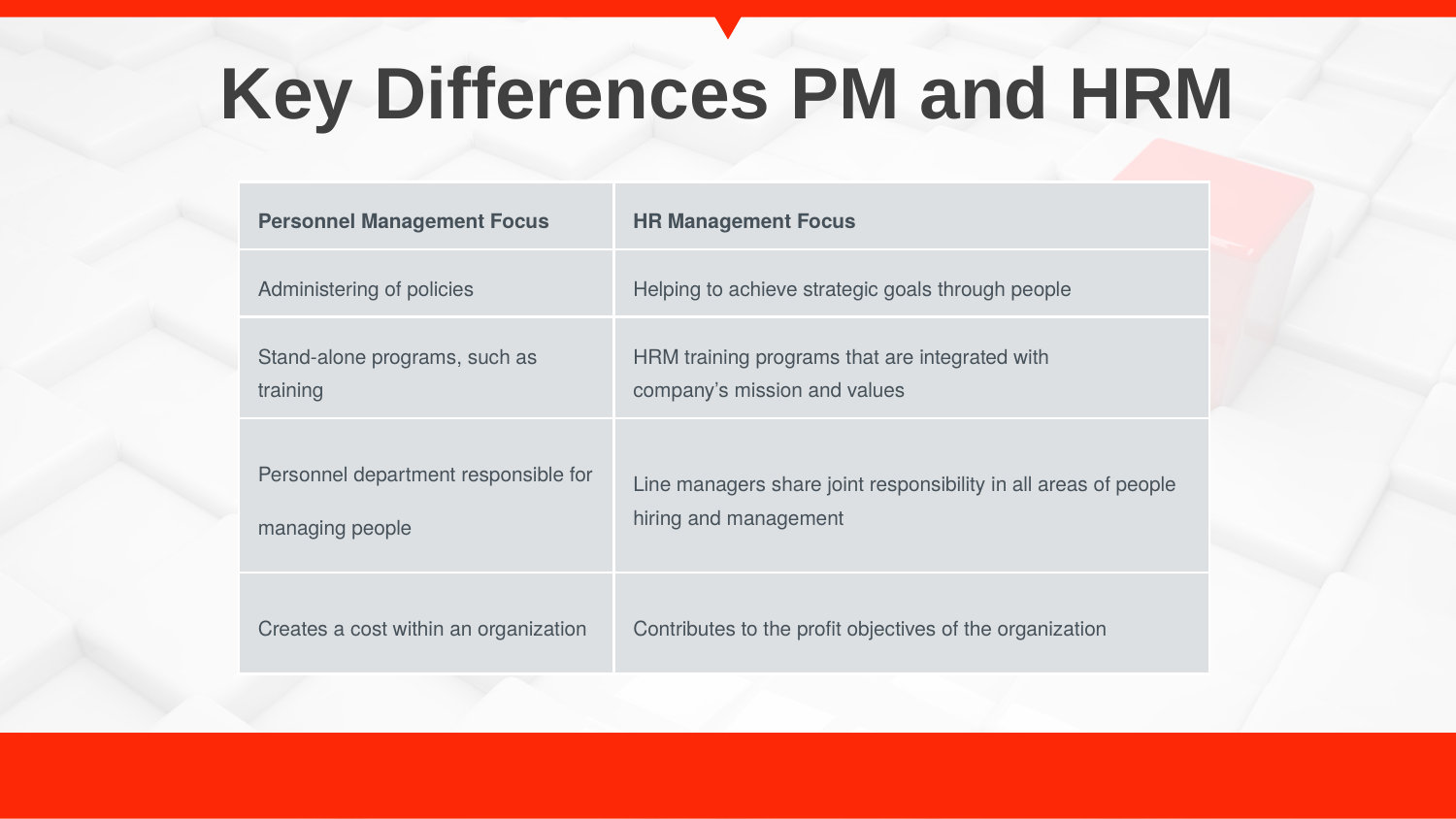

# Key Differences PM and HRM
| Personnel Management Focus | HR Management Focus |
| --- | --- |
| Administering of policies | Helping to achieve strategic goals through people |
| Stand-alone programs, such as training | HRM training programs that are integrated with company’s mission and values |
| Personnel department responsible for managing people | Line managers share joint responsibility in all areas of people hiring and management |
| Creates a cost within an organization | Contributes to the profit objectives of the organization |